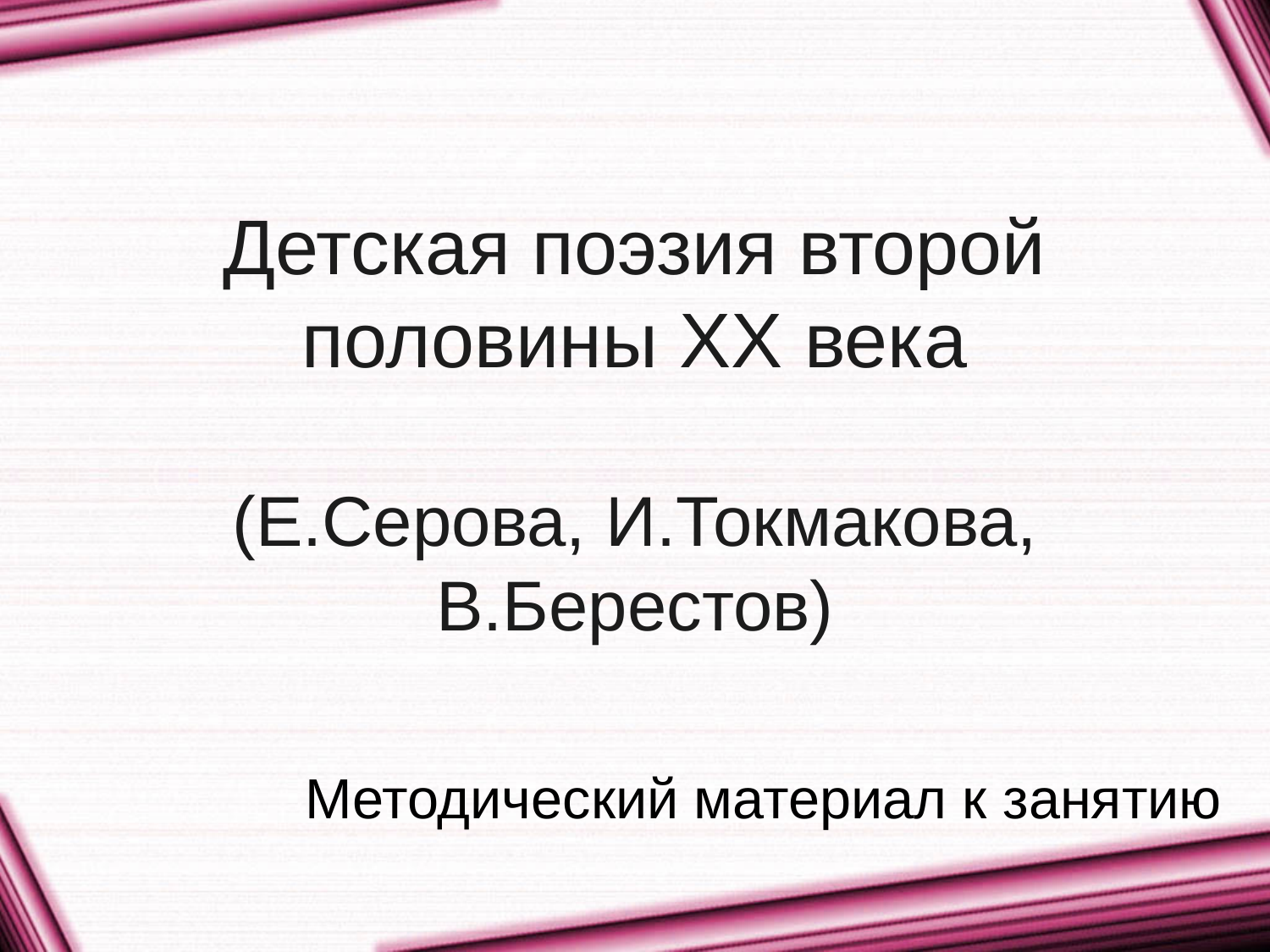

# Детская поэзия второй половины ХХ века (Е.Серова, И.Токмакова, В.Берестов)
Методический материал к занятию